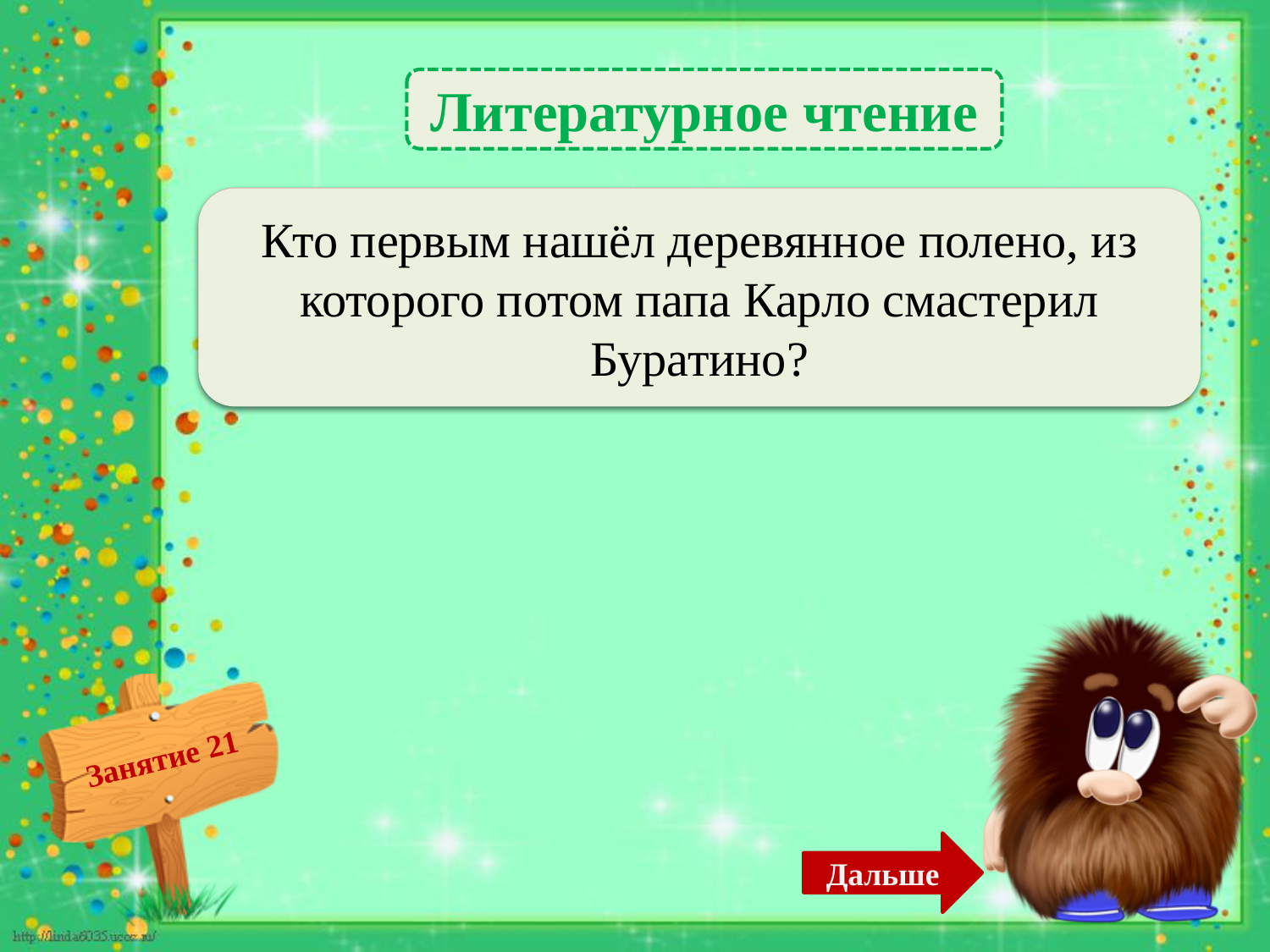

Литературное чтение
 Столяр Джузеппе по прозвищу Сизый Нос. – 2б.
Кто первым нашёл деревянное полено, из которого потом папа Карло смастерил Буратино?

Дальше